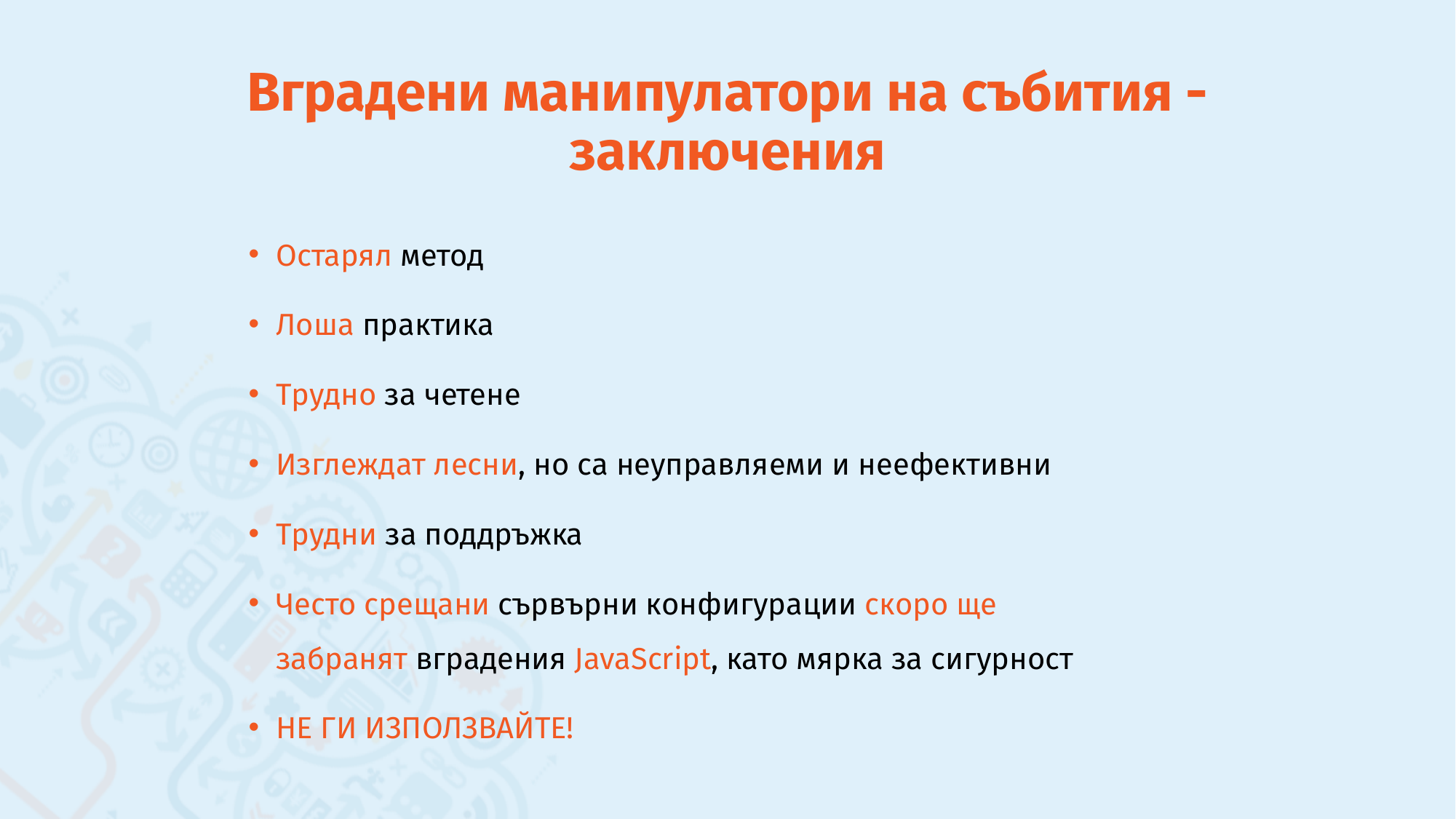

# Вградени манипулатори на събития - заключения
Остарял метод
Лоша практика
Трудно за четене
Изглеждат лесни, но са неуправляеми и неефективни
Трудни за поддръжка
Често срещани сървърни конфигурации скоро ще забранят вградения JavaScript, като мярка за сигурност
НЕ ГИ ИЗПОЛЗВАЙТЕ!